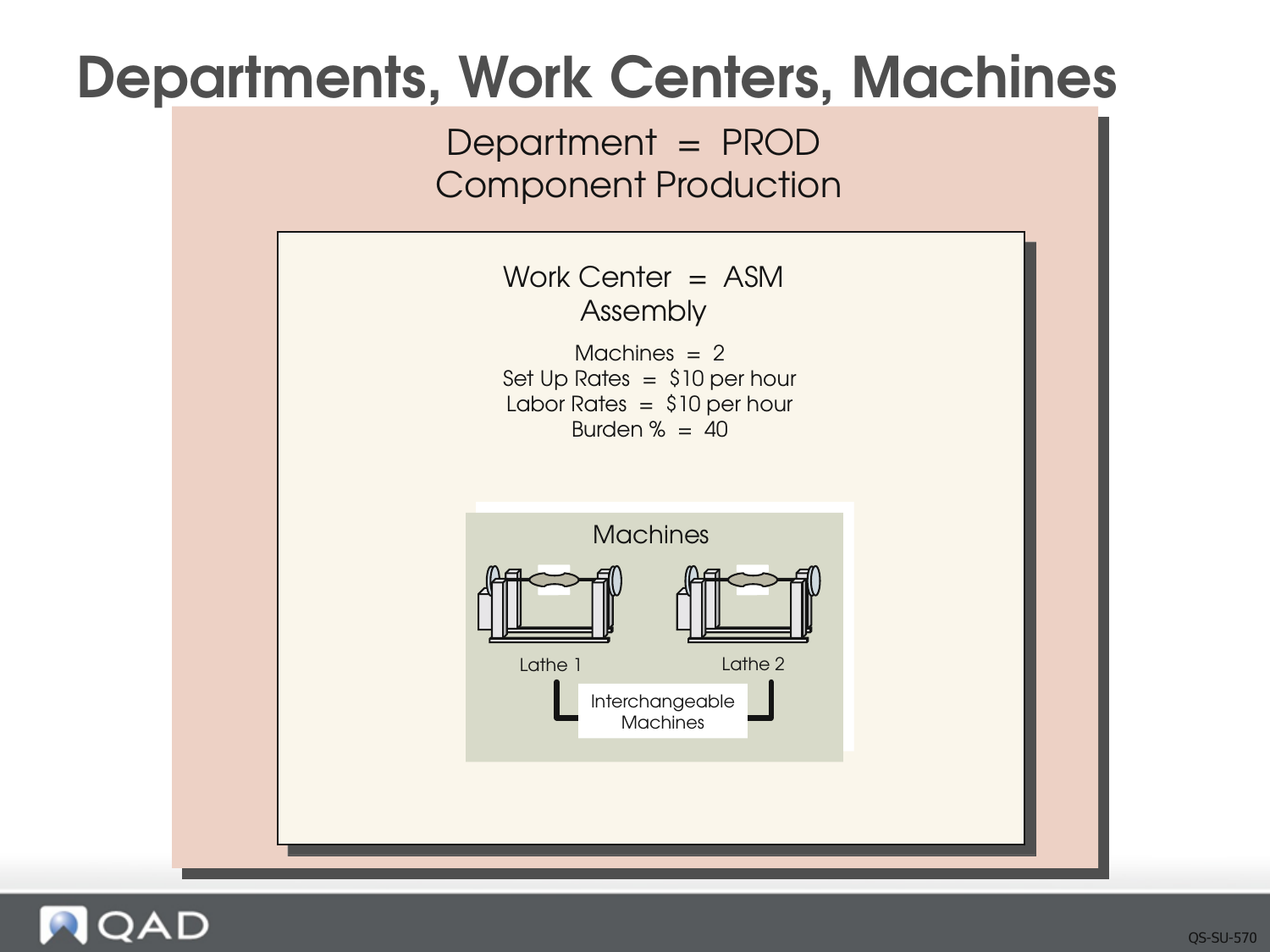

# Departments, Work Centers, Machines

Department  =  PROD
 Component Production

Work Center  =  ASM
Assembly
Machines  =  2
Set Up Rates  =  $10 per hour
Labor Rates  =  $10 per hour
Burden %  =  40
Machines

Lathe 2
Lathe 1

Interchangeable
Machines
QS-SU-570